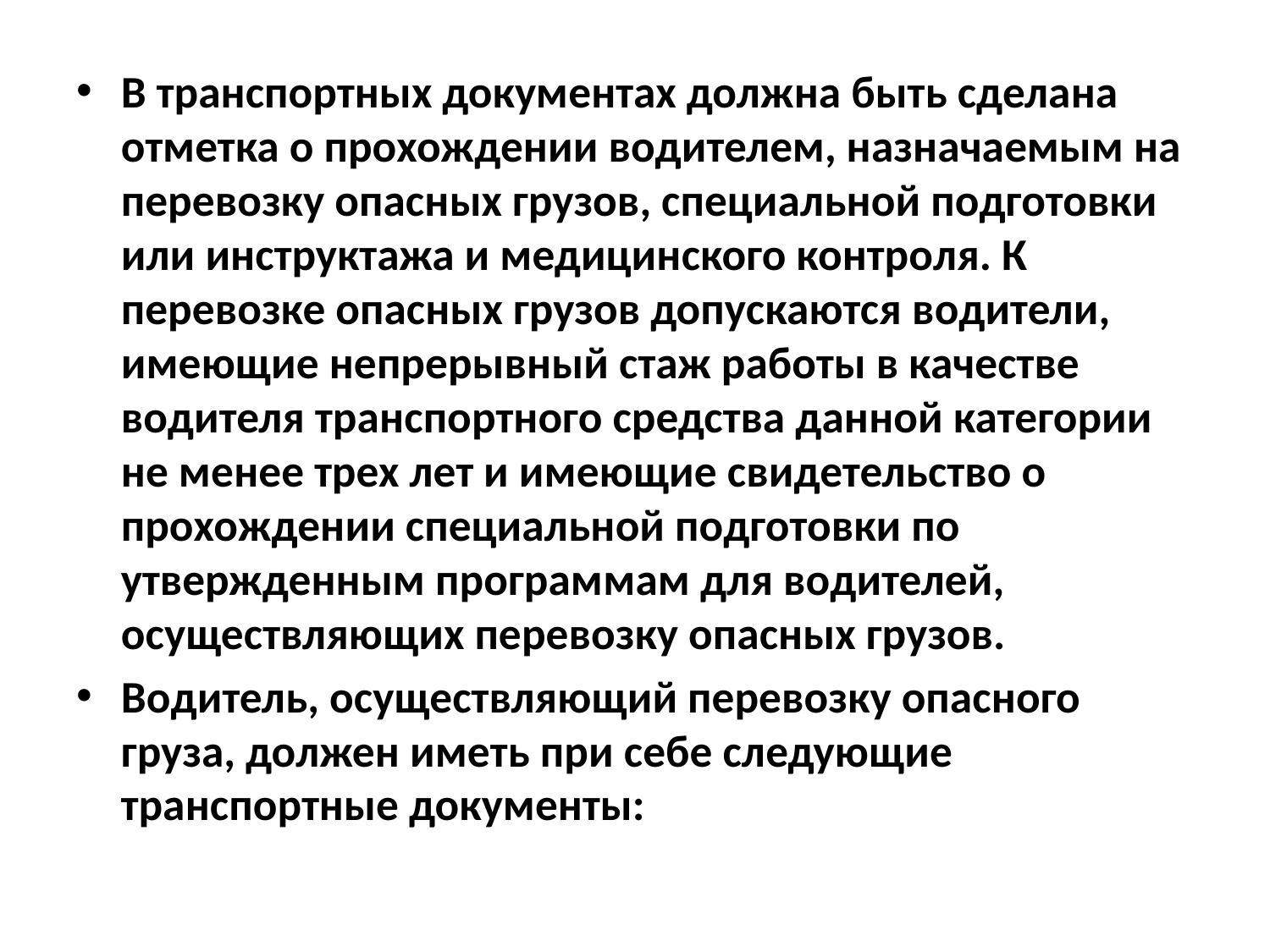

В транспортных документах должна быть сделана отметка о прохождении водителем, назначаемым на перевозку опасных грузов, специальной подготовки или инструктажа и медицинского контроля. К перевозке опасных грузов допускаются водители, имеющие непрерывный стаж работы в качестве водителя транспортного средства данной категории не менее трех лет и имеющие свидетельство о прохождении специальной подготовки по утвержденным программам для водителей, осуществляющих перевозку опасных грузов.
Водитель, осуществляющий перевозку опасного груза, должен иметь при себе следующие транспортные документы: